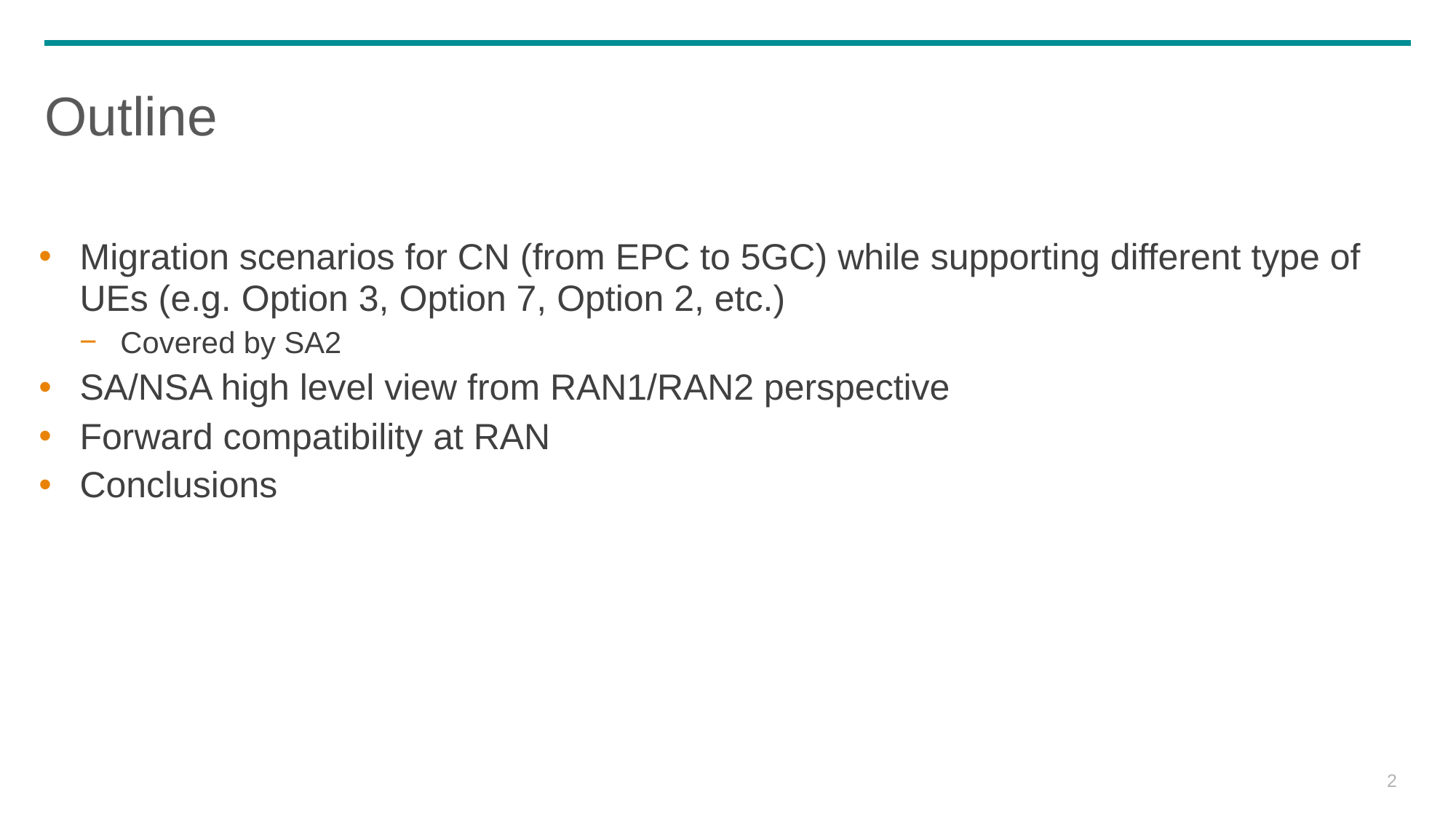

# Outline

Migration scenarios for CN (from EPC to 5GC) while supporting different type of UEs (e.g. Option 3, Option 7, Option 2, etc.)
Covered by SA2
SA/NSA high level view from RAN1/RAN2 perspective
Forward compatibility at RAN
Conclusions

2